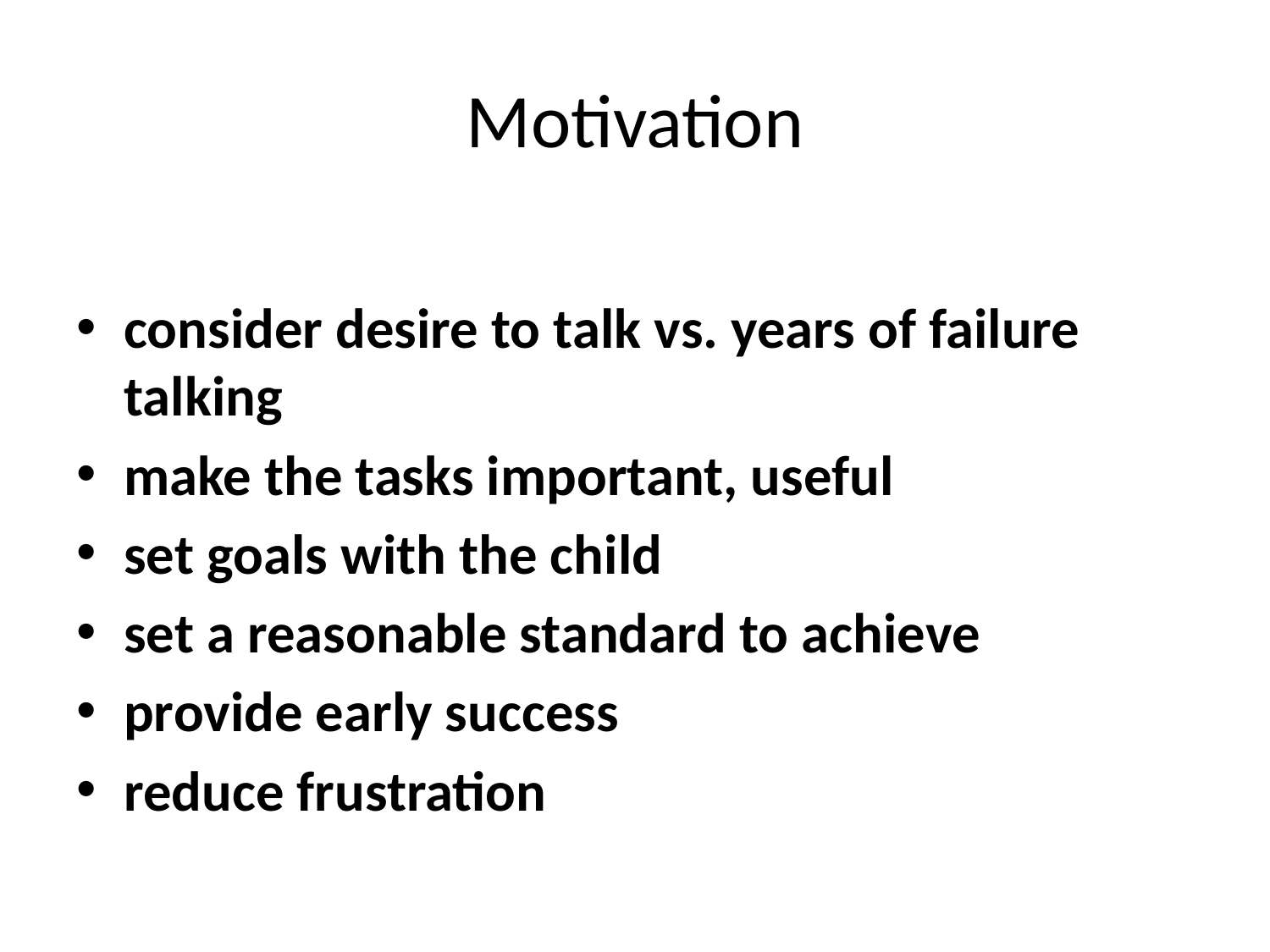

# Motivation
consider desire to talk vs. years of failure talking
make the tasks important, useful
set goals with the child
set a reasonable standard to achieve
provide early success
reduce frustration